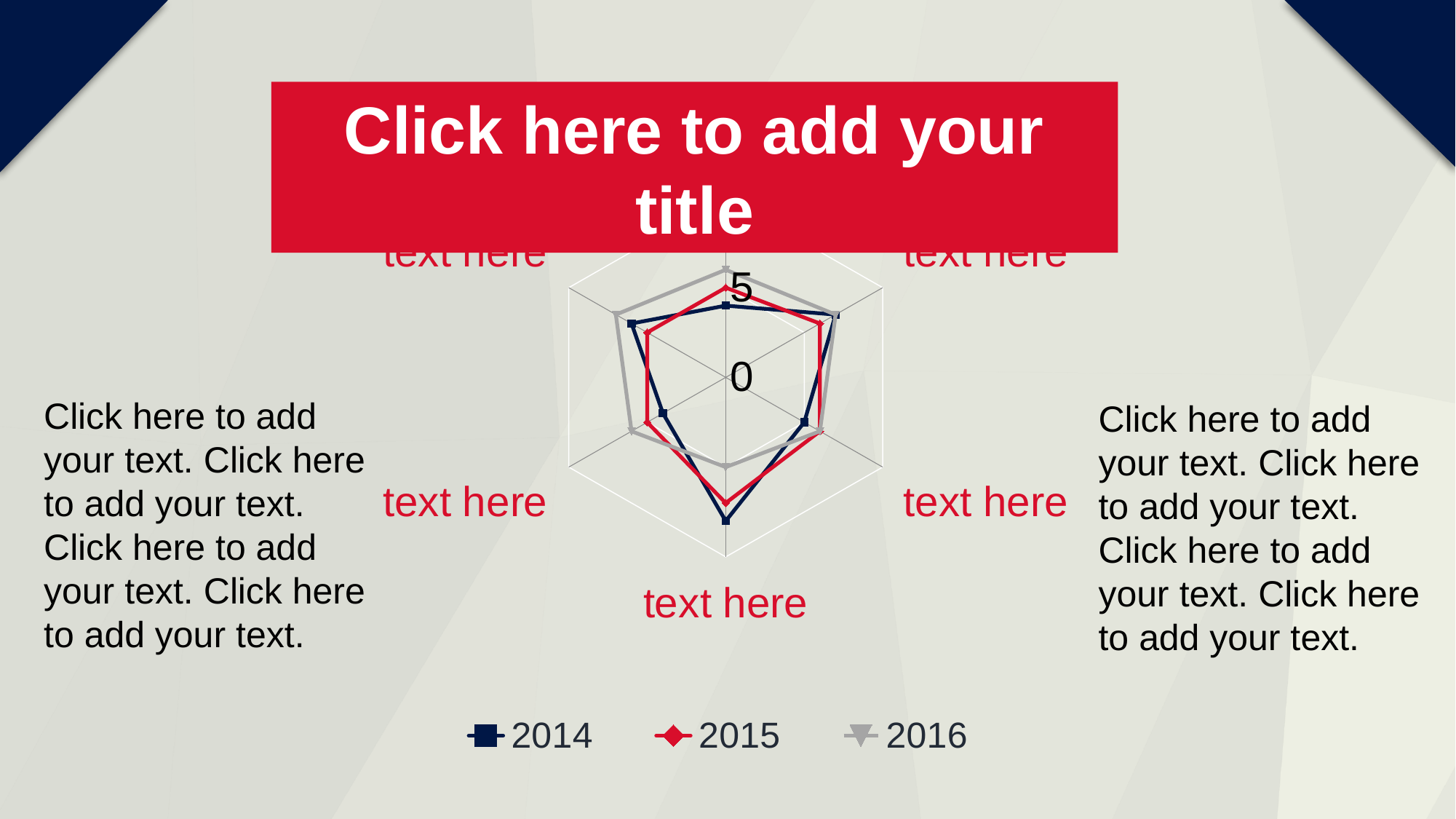

Click here to add your title

### Chart

| Category | 2014 | 2015 | 2016 |
|---|---|---|---|
| text here | 4.0 | 5.0 | 6.0 |
| text here | 7.0 | 6.0 | 7.0 |
| text here | 5.0 | 6.0 | 6.0 |
| text here | 8.0 | 7.0 | 5.0 |
| text here | 4.0 | 5.0 | 6.0 |
| text here | 6.0 | 5.0 | 7.0 |
Click here to add your text. Click here to add your text. Click here to add your text. Click here to add your text.

Click here to add your text. Click here to add your text. Click here to add your text. Click here to add your text.